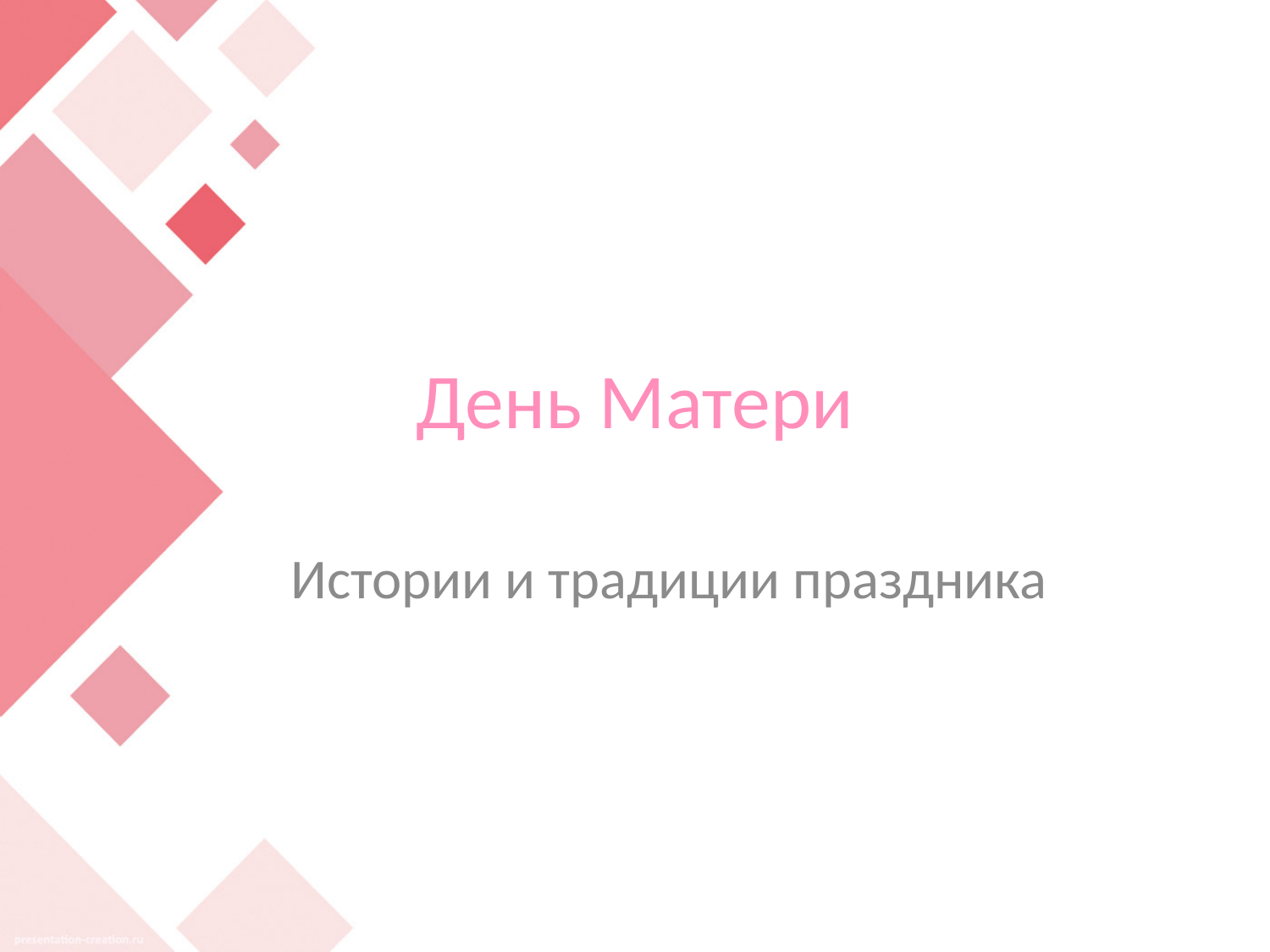

# День Матери
Истории и традиции праздника